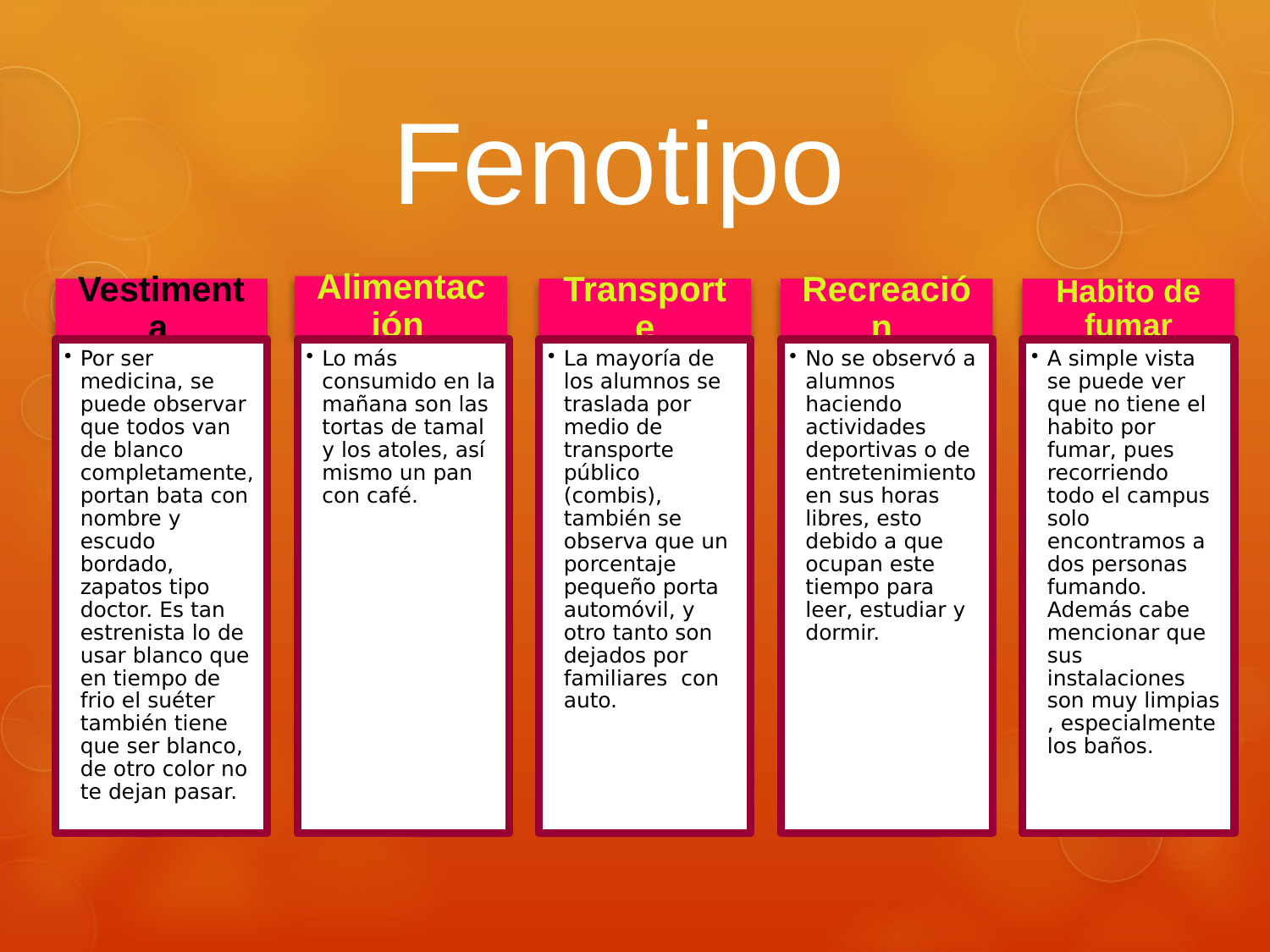

# Fenotipo
Vestimenta
Por ser medicina, se puede observar que todos van de blanco completamente, portan bata con nombre y escudo bordado, zapatos tipo doctor. Es tan estrenista lo de usar blanco que en tiempo de frio el suéter también tiene que ser blanco, de otro color no te dejan pasar.
Alimentación
Lo más consumido en la mañana son las tortas de tamal y los atoles, así mismo un pan con café.
Transporte
La mayoría de los alumnos se traslada por medio de transporte público (combis), también se observa que un porcentaje pequeño porta automóvil, y otro tanto son dejados por familiares  con auto.
Recreación
No se observó a alumnos haciendo actividades deportivas o de entretenimiento en sus horas libres, esto debido a que ocupan este tiempo para leer, estudiar y dormir.
Habito de fumar
A simple vista se puede ver que no tiene el habito por fumar, pues recorriendo todo el campus solo encontramos a dos personas fumando. Además cabe mencionar que sus instalaciones son muy limpias , especialmente los baños.